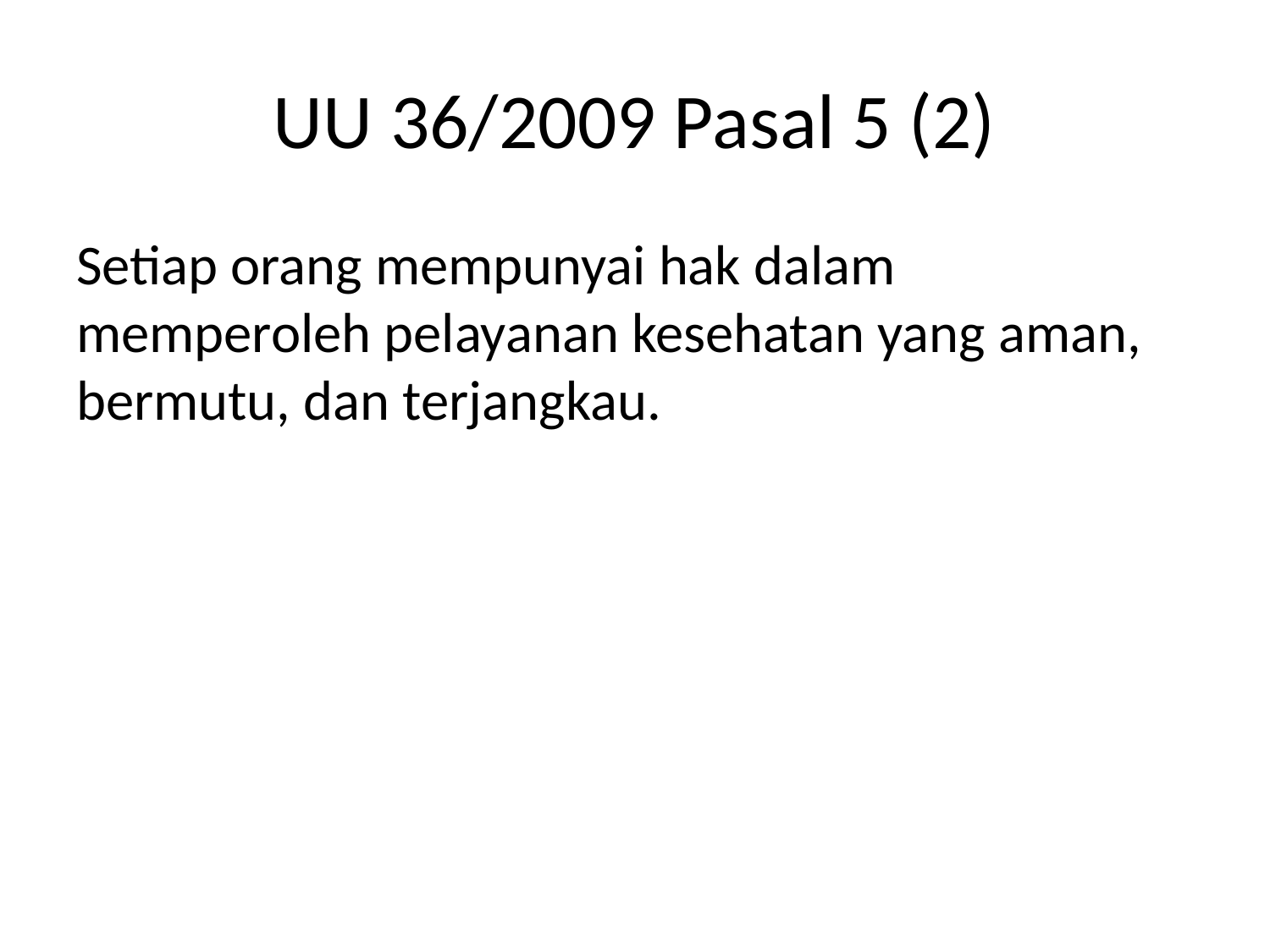

# UU 36/2009 Pasal 5 (2)
Setiap orang mempunyai hak dalam memperoleh pelayanan kesehatan yang aman, bermutu, dan terjangkau.